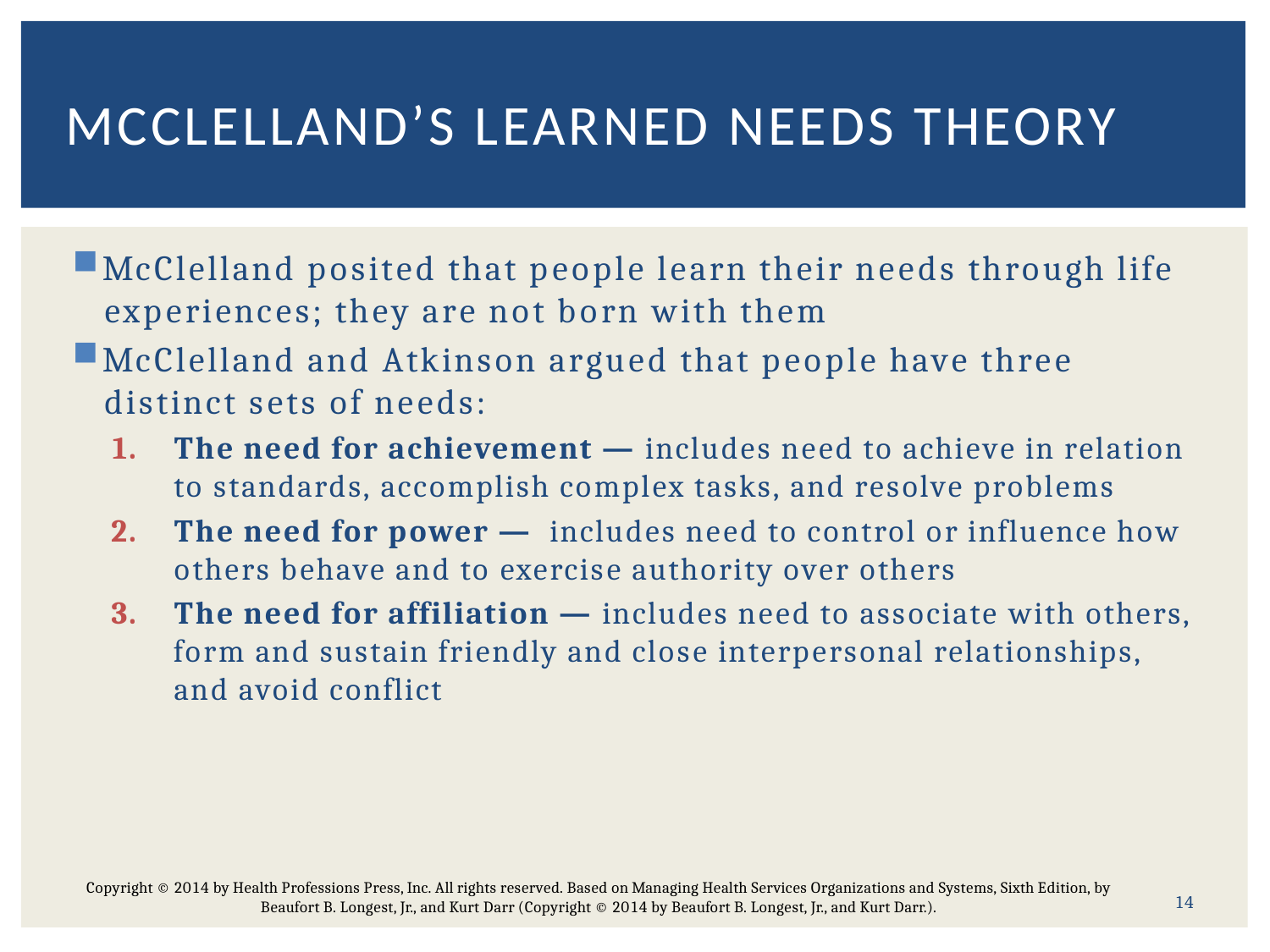

# McClelland’s Learned Needs Theory
McClelland posited that people learn their needs through life experiences; they are not born with them
McClelland and Atkinson argued that people have three distinct sets of needs:
The need for achievement — includes need to achieve in relation to standards, accomplish complex tasks, and resolve problems
The need for power —  includes need to control or influence how others behave and to exercise authority over others
The need for affiliation — includes need to associate with others, form and sustain friendly and close interpersonal relationships, and avoid conflict
14